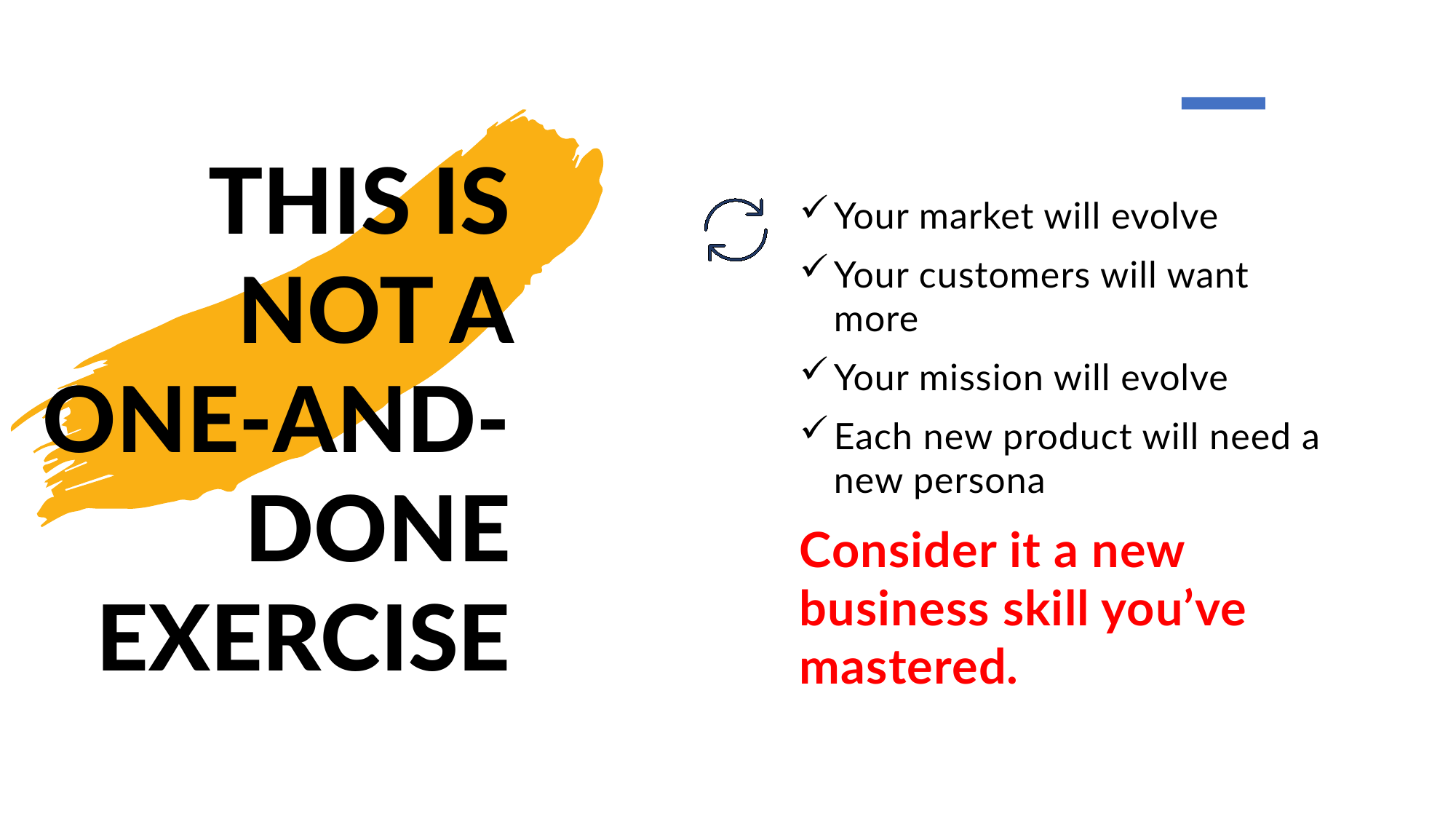

THIS IS NOT A ONE-AND-DONE EXERCISE
Your market will evolve
Your customers will want more
Your mission will evolve
Each new product will need a new persona

Consider it a new business skill you’ve mastered.